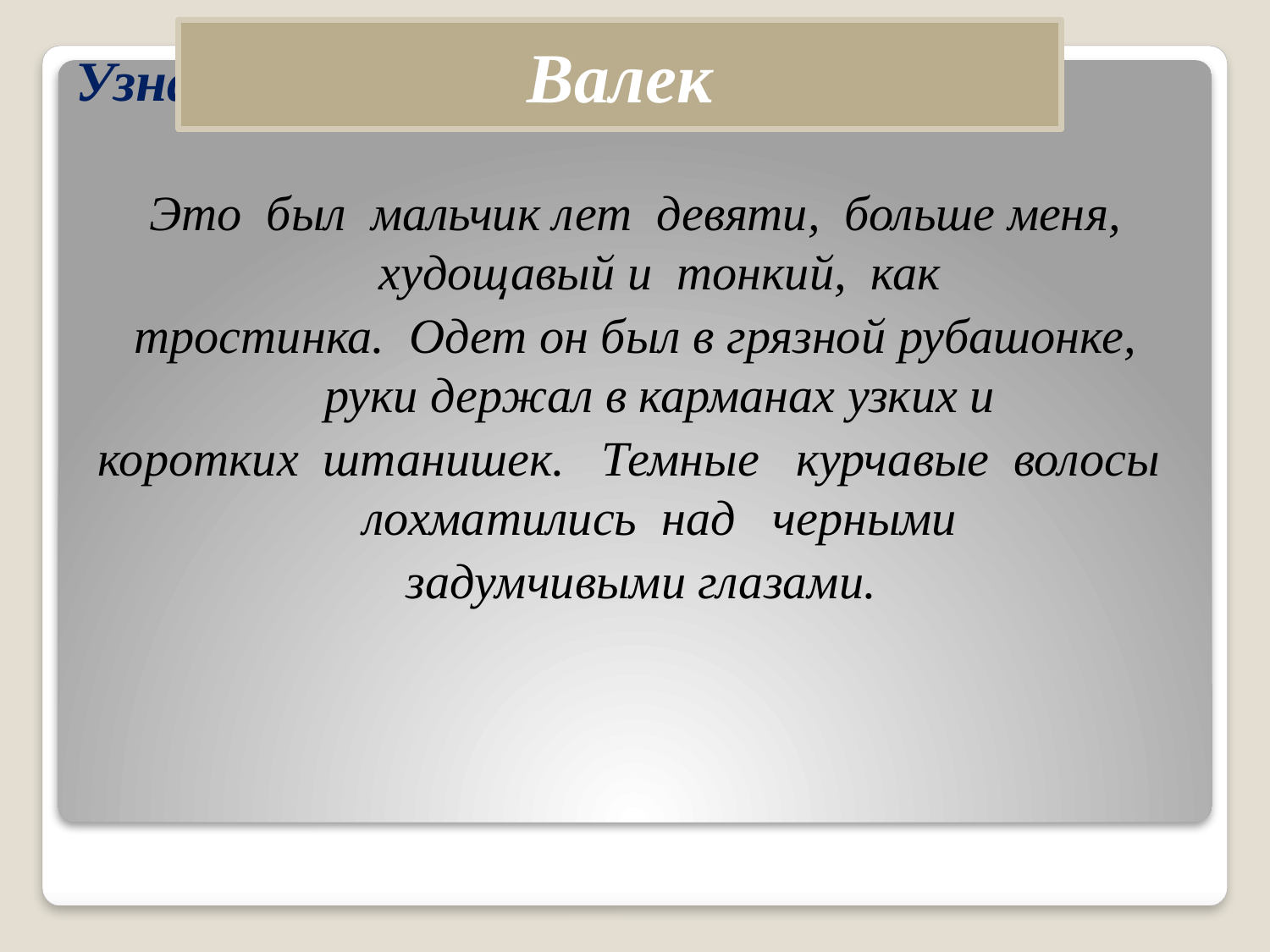

Валек
# Узнай героя
Это  был  мальчик лет  девяти,  больше меня,  худощавый и  тонкий,  как
тростинка.  Одет он был в грязной рубашонке,  руки держал в карманах узких и
коротких  штанишек.   Темные   курчавые  волосы   лохматились  над   черными
задумчивыми глазами.